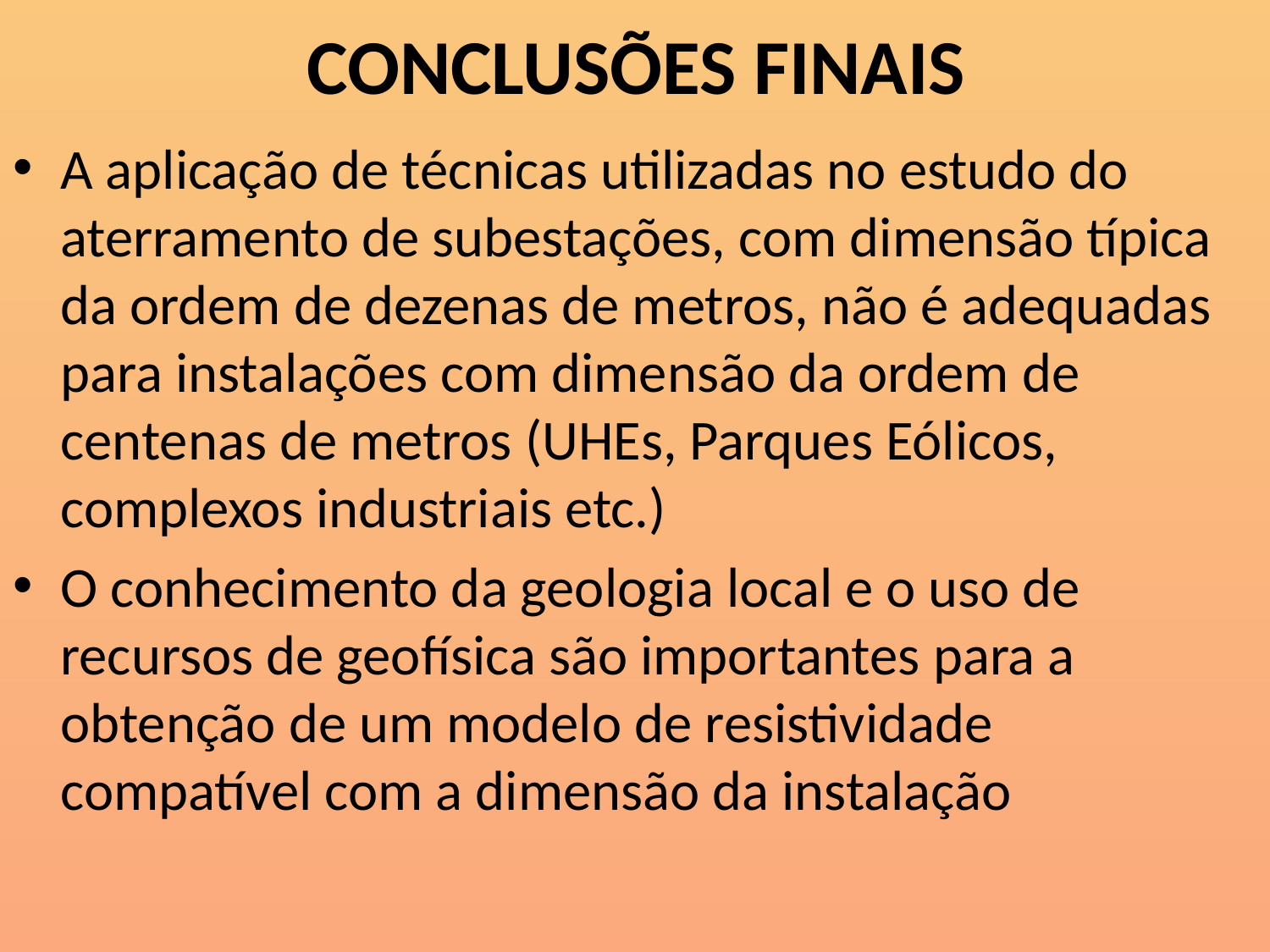

# CONCLUSÕES FINAIS
A aplicação de técnicas utilizadas no estudo do aterramento de subestações, com dimensão típica da ordem de dezenas de metros, não é adequadas para instalações com dimensão da ordem de centenas de metros (UHEs, Parques Eólicos, complexos industriais etc.)
O conhecimento da geologia local e o uso de recursos de geofísica são importantes para a obtenção de um modelo de resistividade compatível com a dimensão da instalação